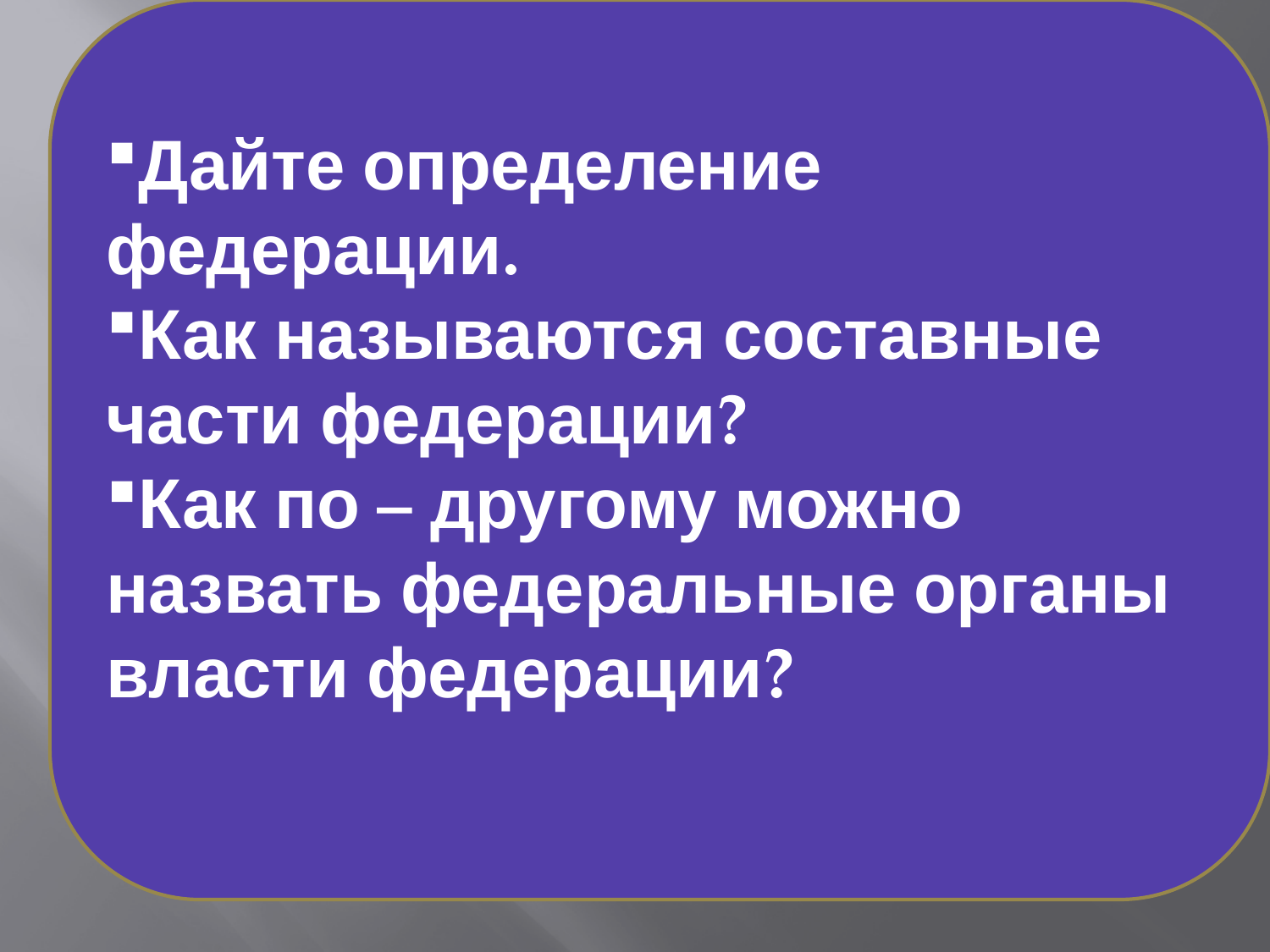

Дайте определение федерации.
Как называются составные части федерации?
Как по – другому можно назвать федеральные органы власти федерации?